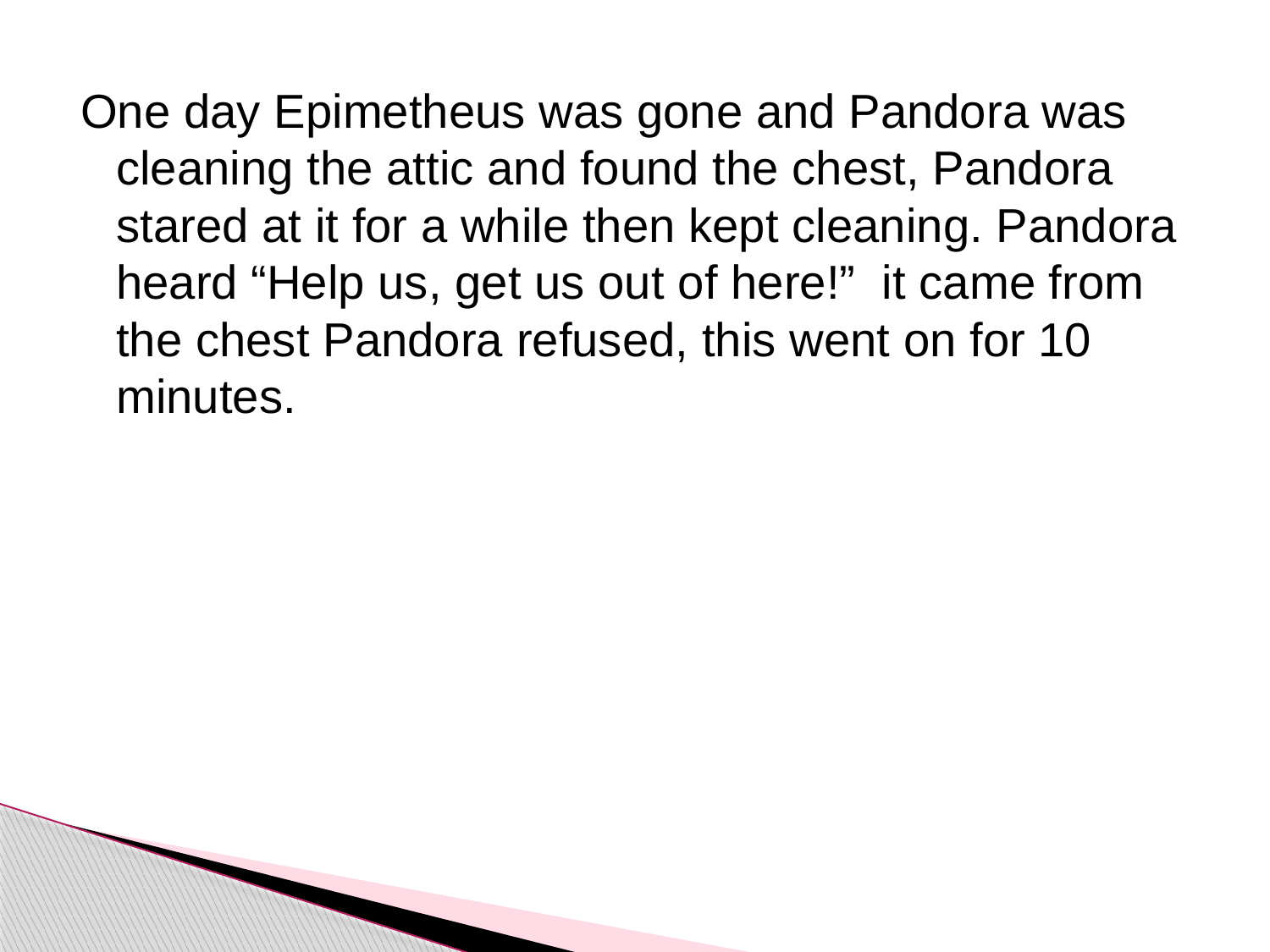

One day Epimetheus was gone and Pandora was cleaning the attic and found the chest, Pandora stared at it for a while then kept cleaning. Pandora heard “Help us, get us out of here!”  it came from the chest Pandora refused, this went on for 10 minutes.